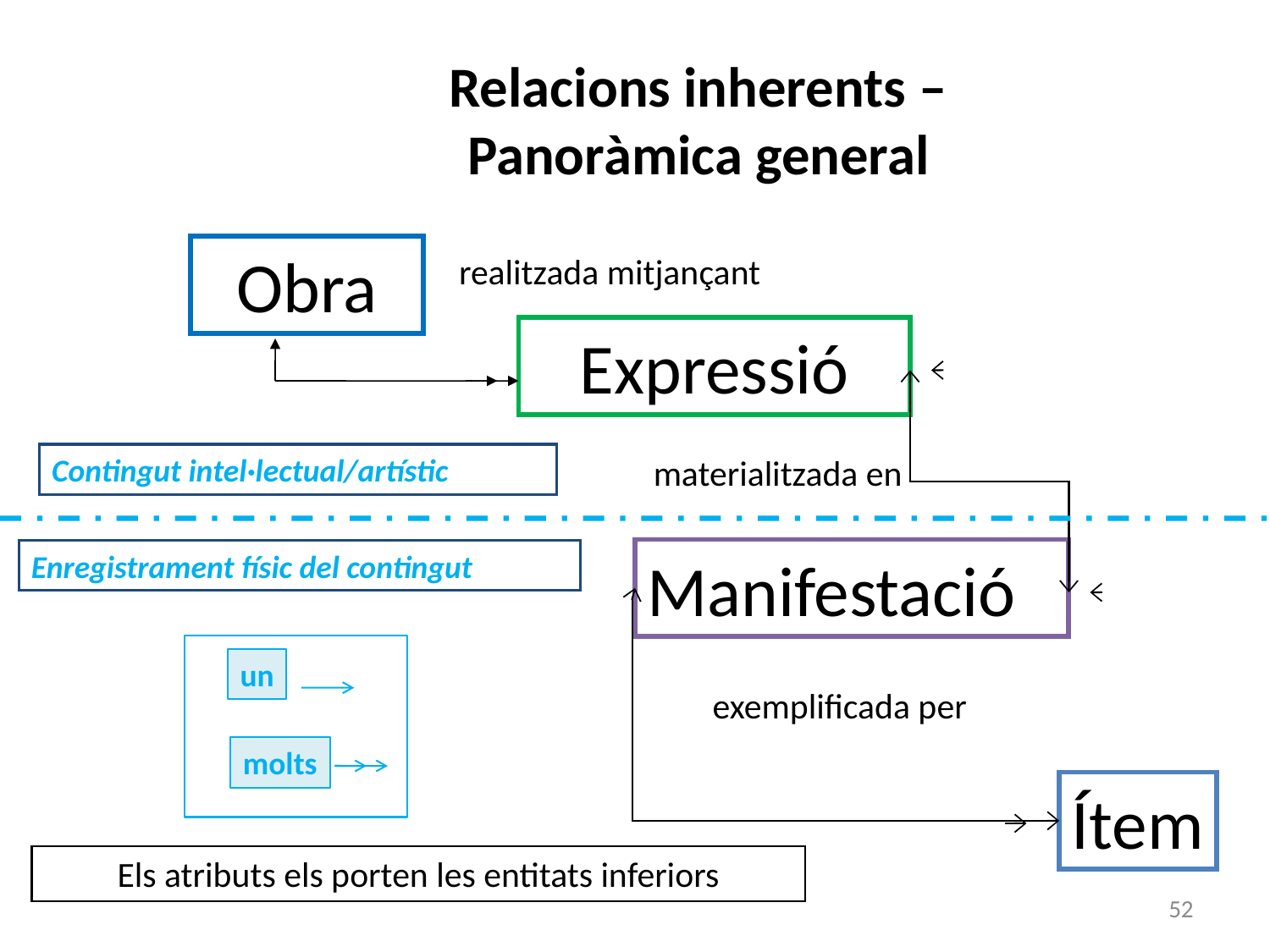

Relacions inherents –
Panoràmica general
Obra
realitzada mitjançant
Expressió

Contingut intel·lectual/artístic
materialitzada en

Manifestació
Enregistrament físic del contingut

un

molts

exemplificada per
Ítem

Els atributs els porten les entitats inferiors
52